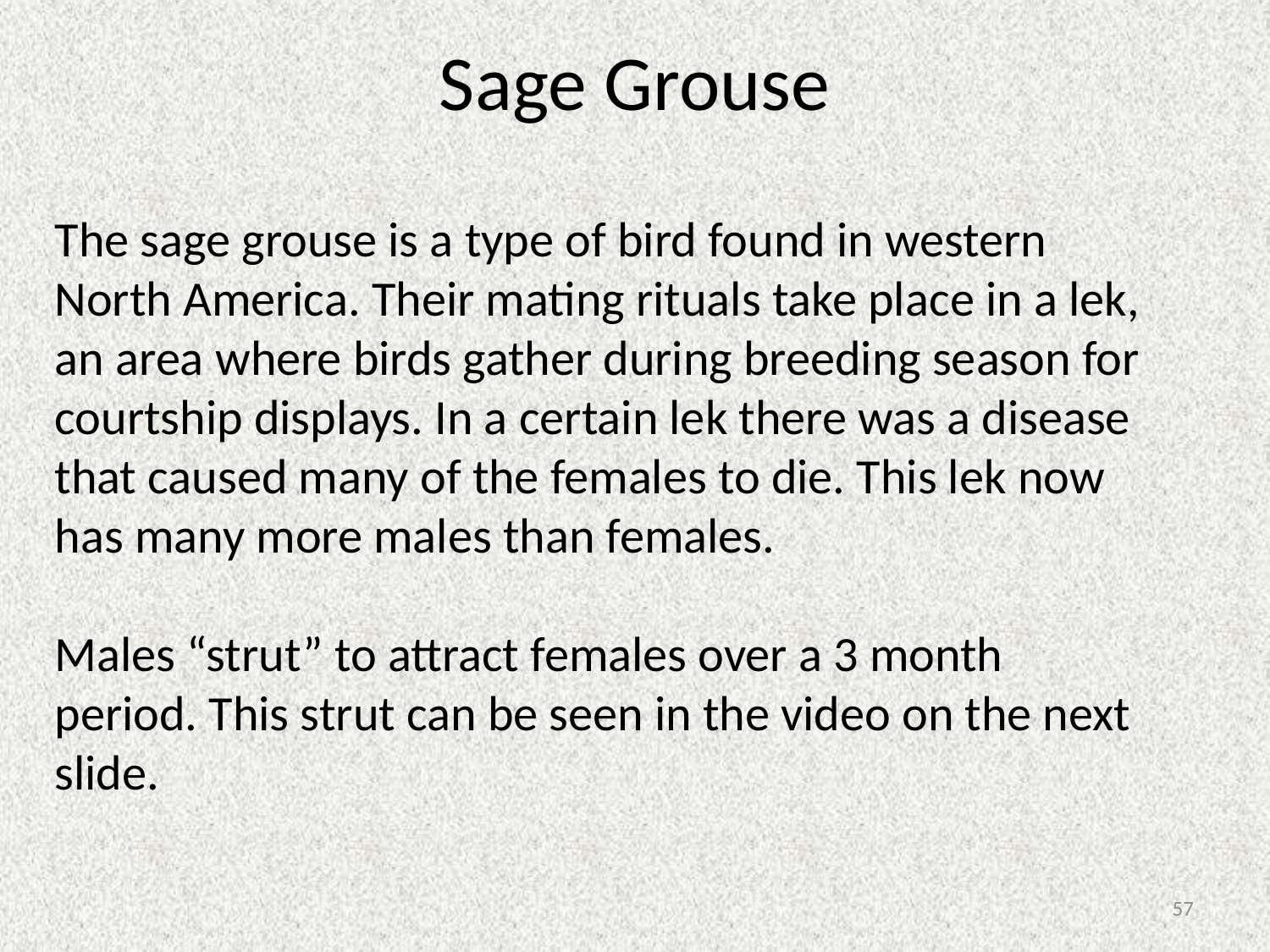

# Sage Grouse
The sage grouse is a type of bird found in western North America. Their mating rituals take place in a lek, an area where birds gather during breeding season for courtship displays. In a certain lek there was a disease that caused many of the females to die. This lek now has many more males than females.

Males “strut” to attract females over a 3 month period. This strut can be seen in the video on the next slide.

57